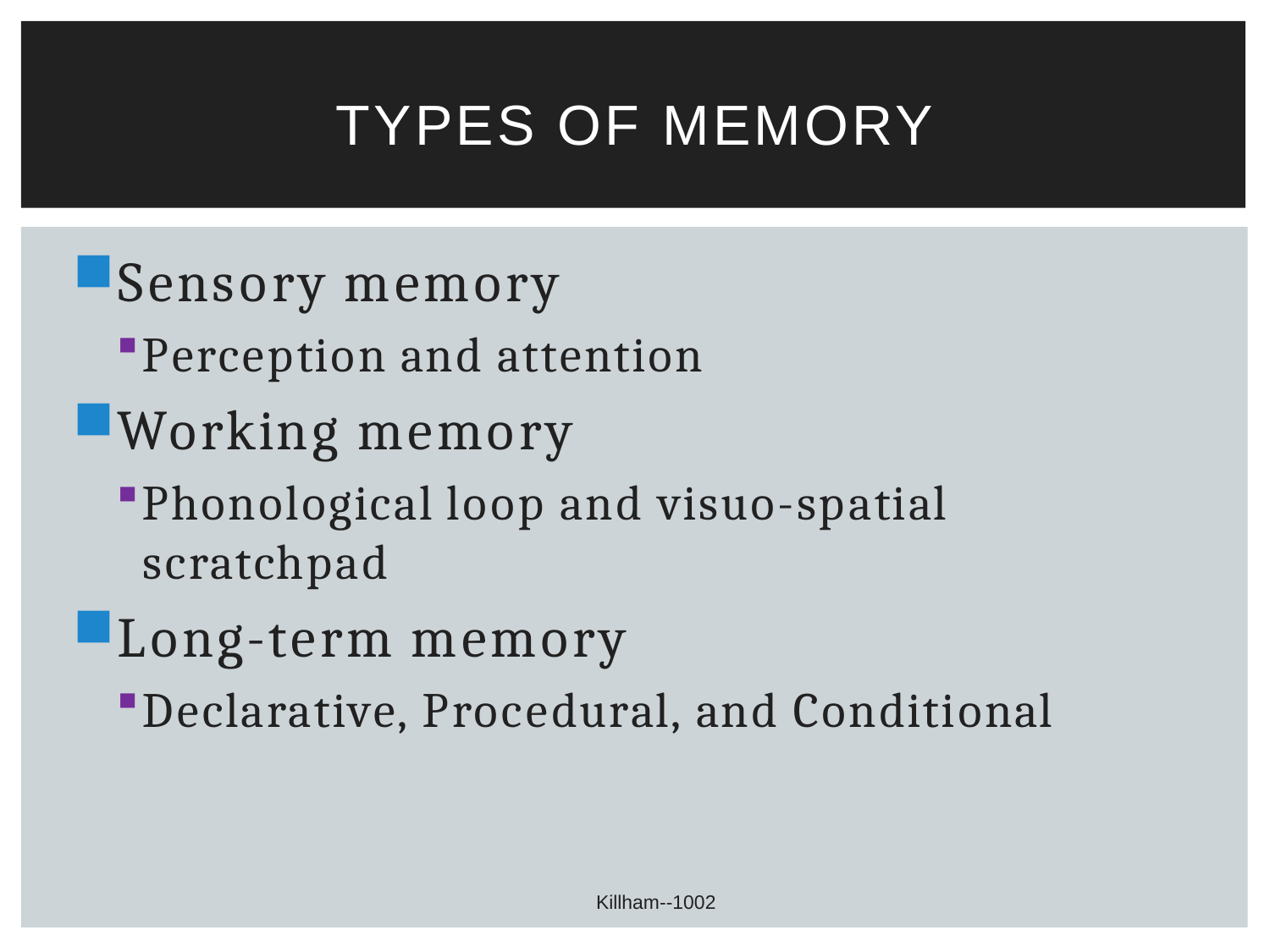

# Types of Memory
Sensory memory
Perception and attention
Working memory
Phonological loop and visuo-spatial scratchpad
Long-term memory
Declarative, Procedural, and Conditional

Killham--1002